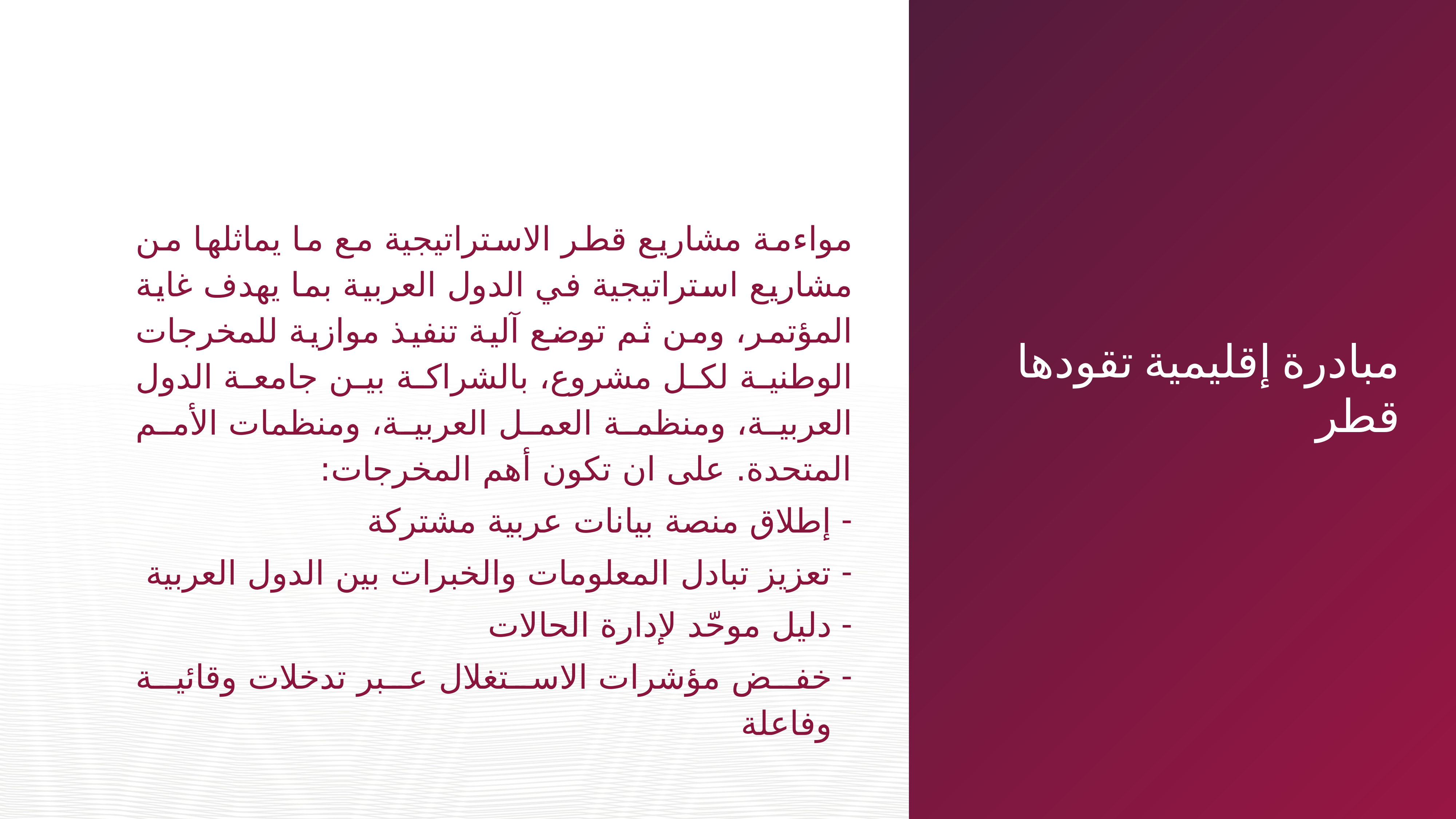

مواءمة مشاريع قطر الاستراتيجية مع ما يماثلها من مشاريع استراتيجية في الدول العربية بما يهدف غاية المؤتمر، ومن ثم توضع آلية تنفيذ موازية للمخرجات الوطنية لكل مشروع، بالشراكة بين جامعة الدول العربية، ومنظمة العمل العربية، ومنظمات الأمم المتحدة. على ان تكون أهم المخرجات:
إطلاق منصة بيانات عربية مشتركة
تعزيز تبادل المعلومات والخبرات بين الدول العربية
دليل موحّد لإدارة الحالات
خفض مؤشرات الاستغلال عبر تدخلات وقائية وفاعلة
# مبادرة إقليمية تقودها قطر